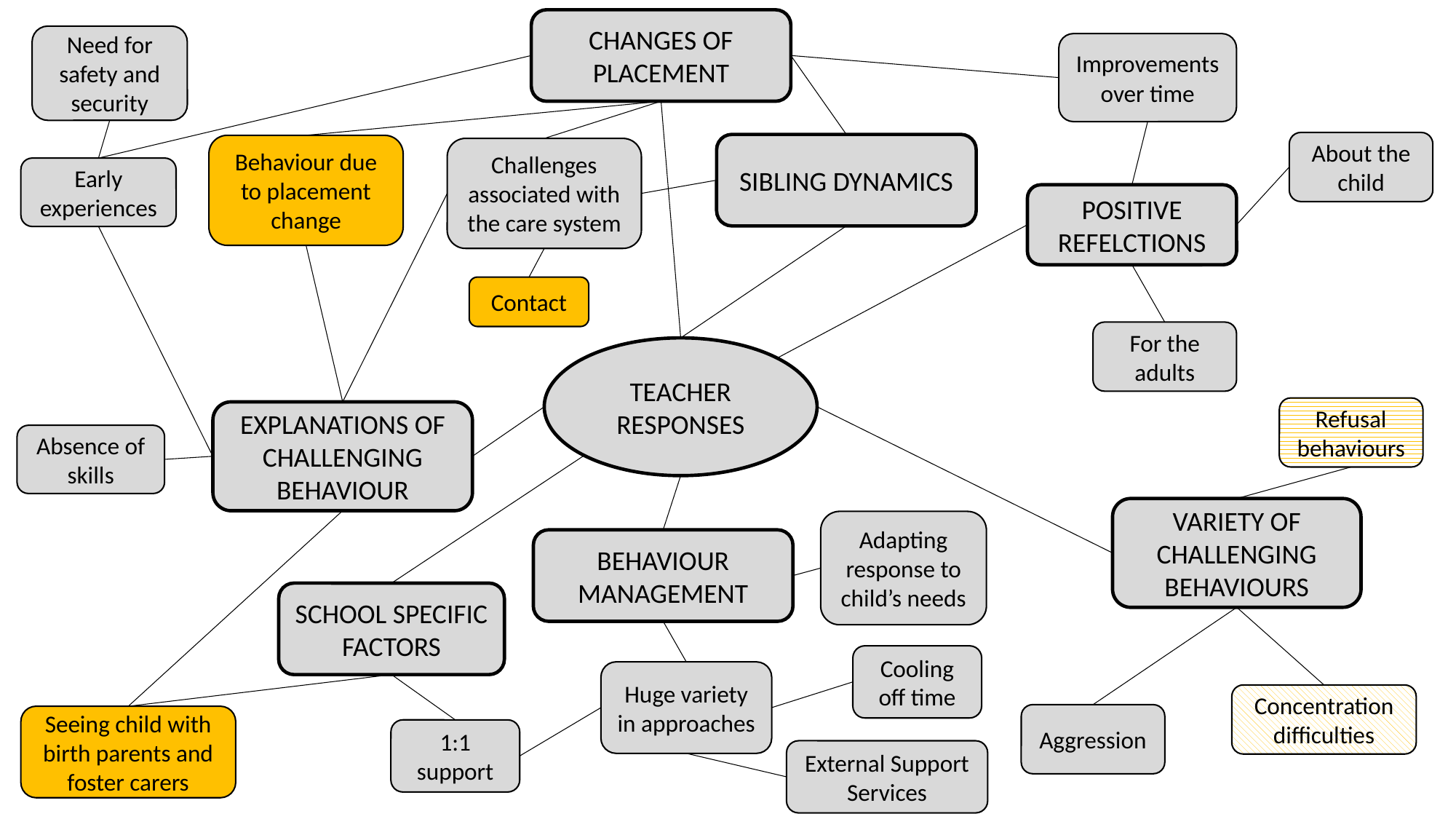

CHANGES OF PLACEMENT
Need for safety and security
Improvements over time
About the child
SIBLING DYNAMICS
Behaviour due to placement change
Challenges associated with the care system
Early experiences
POSITIVE REFELCTIONS
Contact
For the adults
TEACHER RESPONSES
Refusal behaviours
EXPLANATIONS OF CHALLENGING BEHAVIOUR
Absence of skills
VARIETY OF CHALLENGING BEHAVIOURS
Adapting response to child’s needs
BEHAVIOUR MANAGEMENT
SCHOOL SPECIFIC FACTORS
Cooling off time
Huge variety in approaches
Concentration difficulties
Aggression
Seeing child with birth parents and foster carers
1:1 support
External Support Services